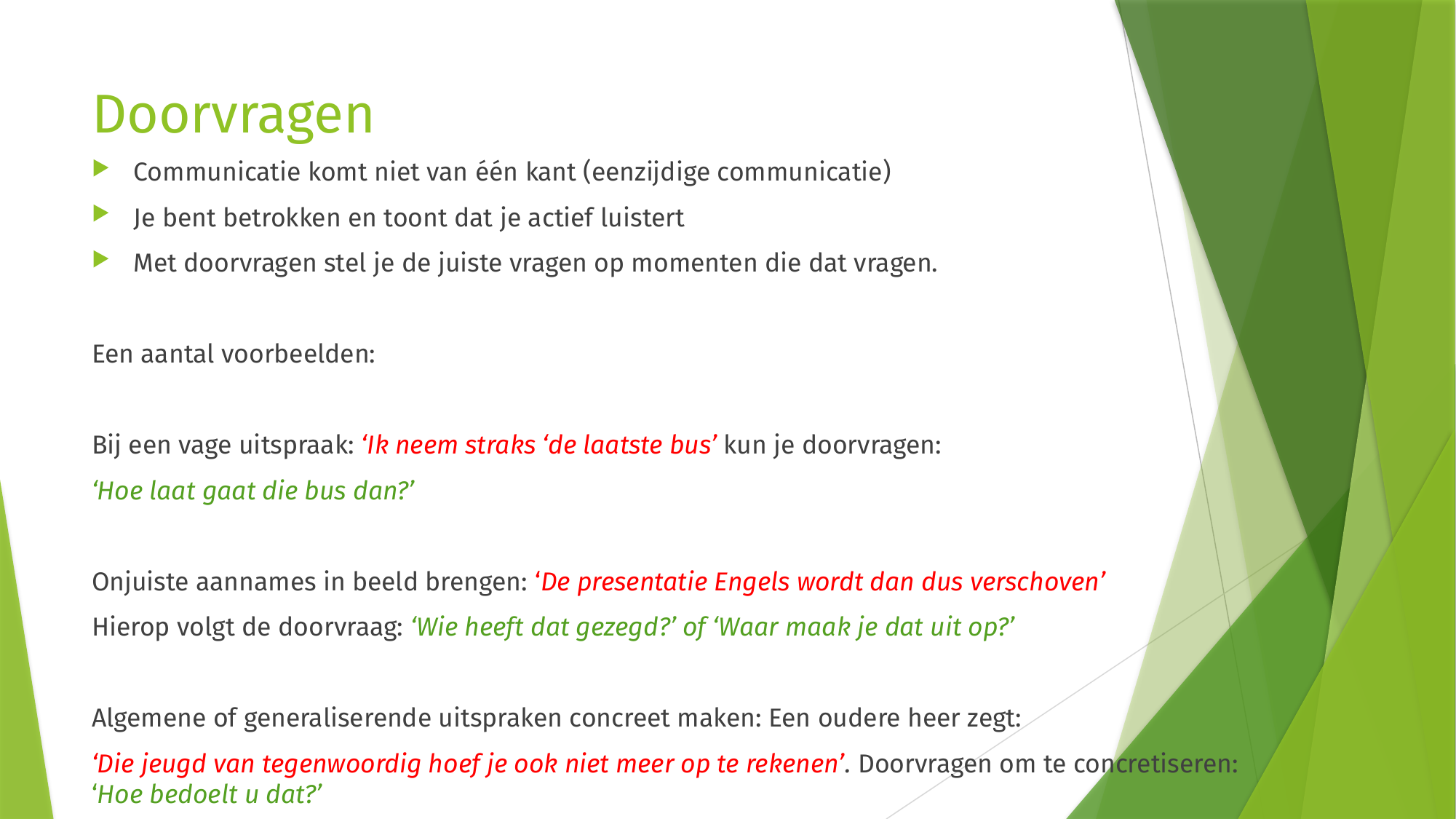

# Doorvragen
Communicatie komt niet van één kant (eenzijdige communicatie)
Je bent betrokken en toont dat je actief luistert
Met doorvragen stel je de juiste vragen op momenten die dat vragen.

Een aantal voorbeelden:

Bij een vage uitspraak: ‘Ik neem straks ‘de laatste bus’ kun je doorvragen:
‘Hoe laat gaat die bus dan?’

Onjuiste aannames in beeld brengen: ‘De presentatie Engels wordt dan dus verschoven’
Hierop volgt de doorvraag: ‘Wie heeft dat gezegd?’ of ‘Waar maak je dat uit op?’

Algemene of generaliserende uitspraken concreet maken: Een oudere heer zegt:
‘Die jeugd van tegenwoordig hoef je ook niet meer op te rekenen’. Doorvragen om te concretiseren: ‘Hoe bedoelt u dat?’